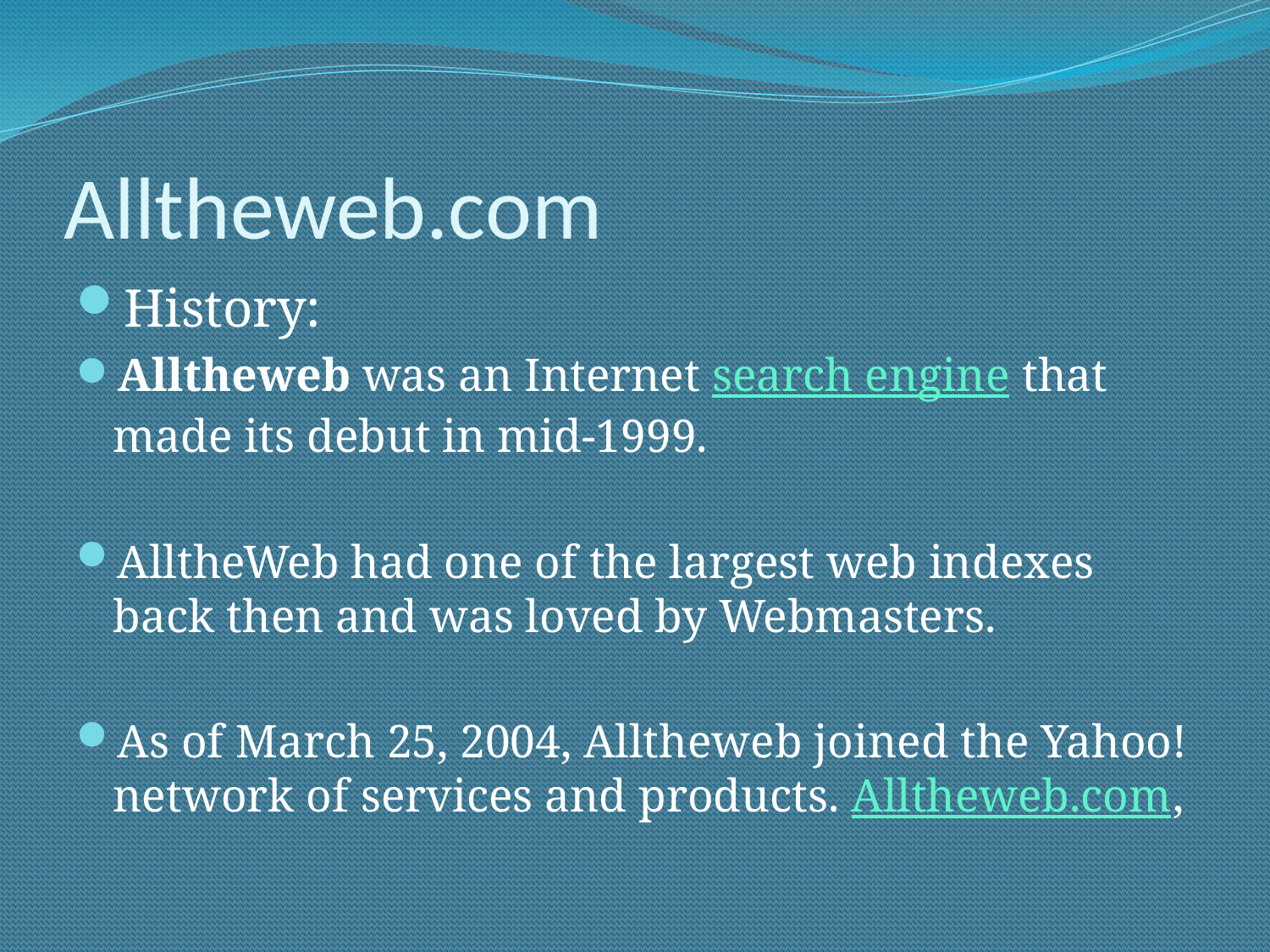

# Alltheweb.com
History:
Alltheweb was an Internet search engine that made its debut in mid-1999.

AlltheWeb had one of the largest web indexes back then and was loved by Webmasters.

As of March 25, 2004, Alltheweb joined the Yahoo! network of services and products. Alltheweb.com,